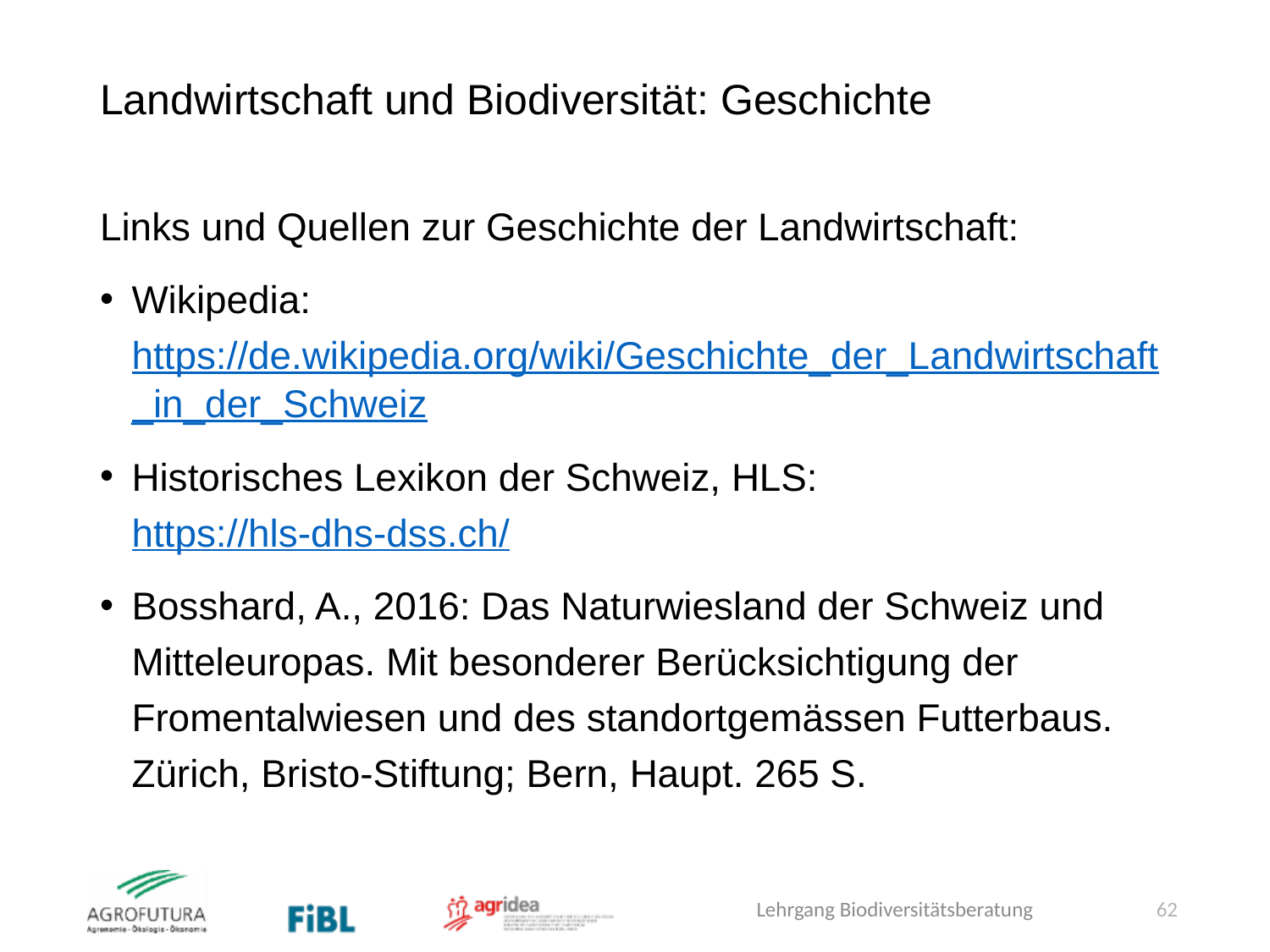

# Landwirtschaft und Biodiversität: Geschichte
Links und Quellen zur Geschichte der Landwirtschaft:
Wikipedia: https://de.wikipedia.org/wiki/Geschichte_der_Landwirtschaft_in_der_Schweiz
Historisches Lexikon der Schweiz, HLS: https://hls-dhs-dss.ch/
Bosshard, A., 2016: Das Naturwiesland der Schweiz und Mitteleuropas. Mit besonderer Berücksichtigung der Fromentalwiesen und des standortgemässen Futterbaus. Zürich, Bristo-Stiftung; Bern, Haupt. 265 S.

62
Lehrgang Biodiversitätsberatung